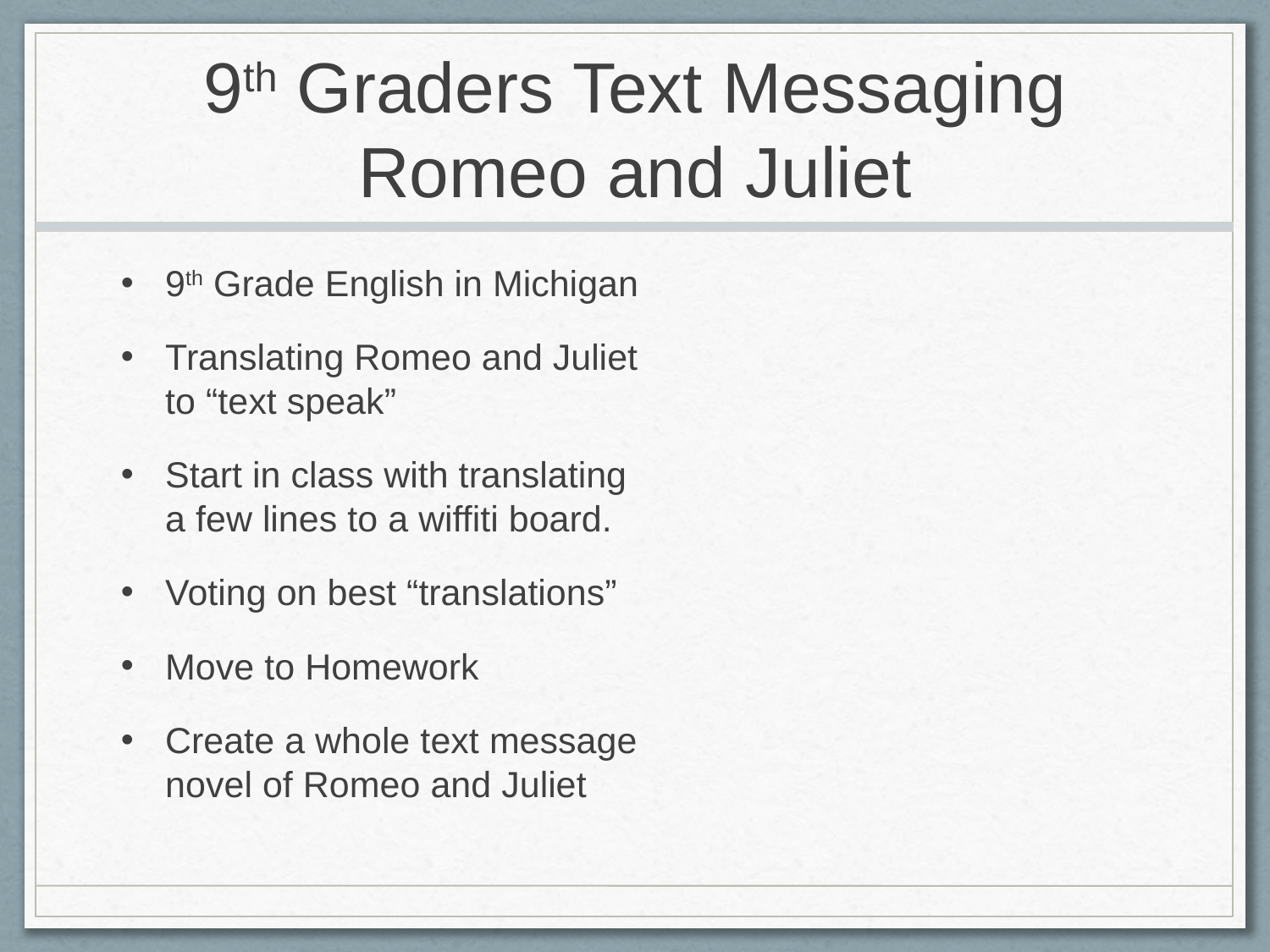

# 9th Graders Text Messaging Romeo and Juliet
9th Grade English in Michigan
Translating Romeo and Juliet to “text speak”
Start in class with translating a few lines to a wiffiti board.
Voting on best “translations”
Move to Homework
Create a whole text message novel of Romeo and Juliet